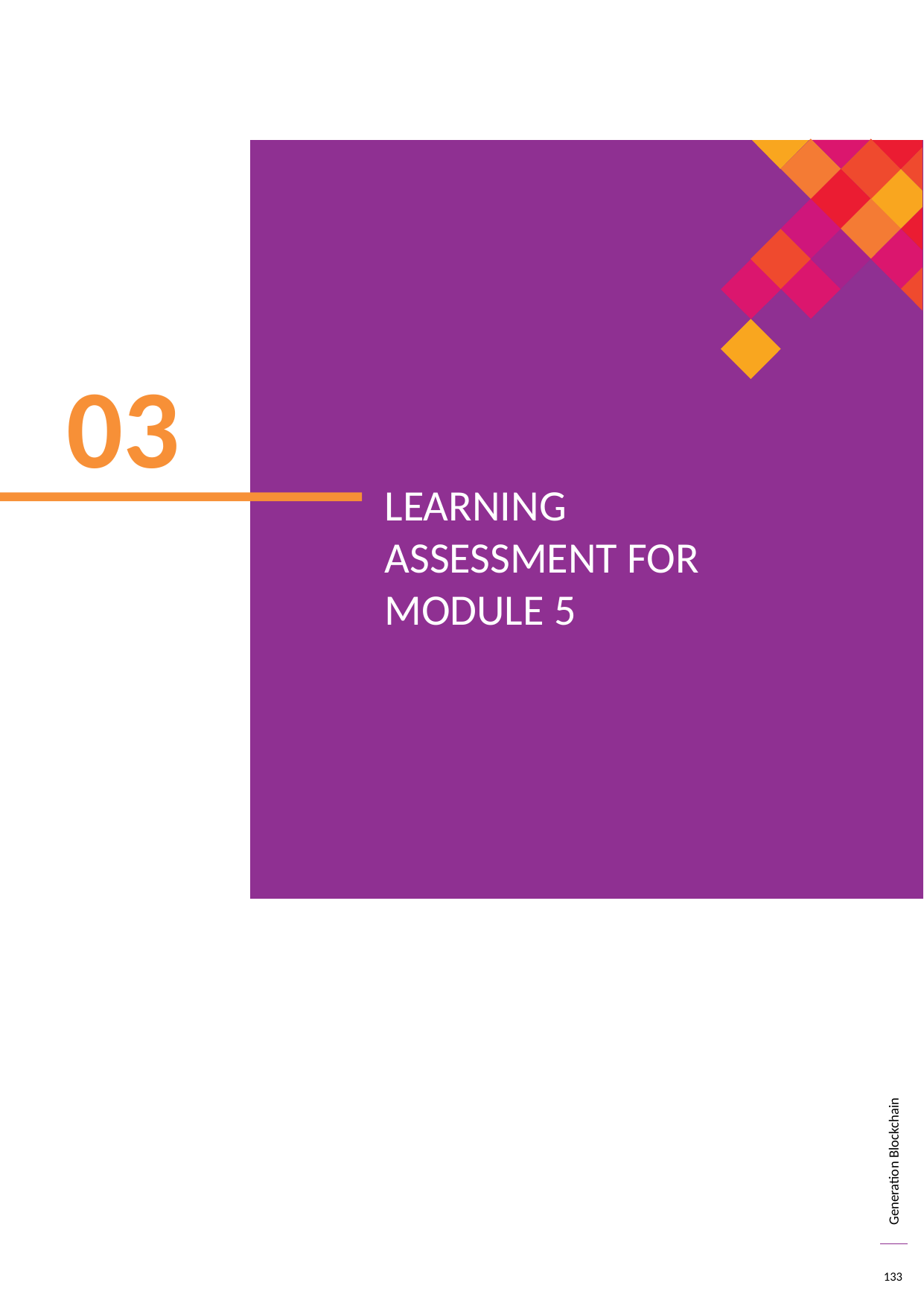

03
LEARNING ASSESSMENT FOR MODULE 5
133